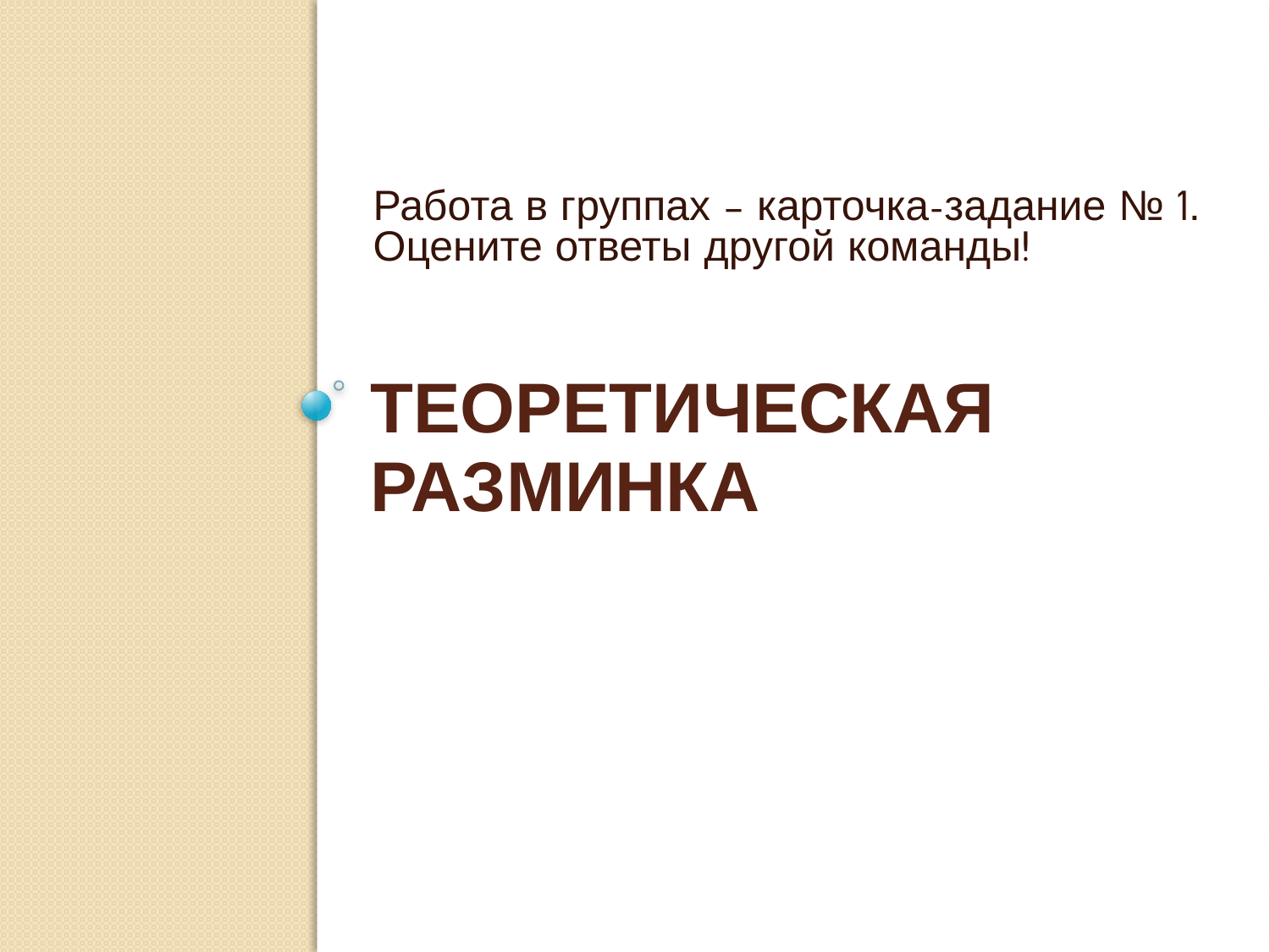

Работа в группах – карточка-задание № 1.
Оцените ответы другой команды!
# Теоретическая разминка